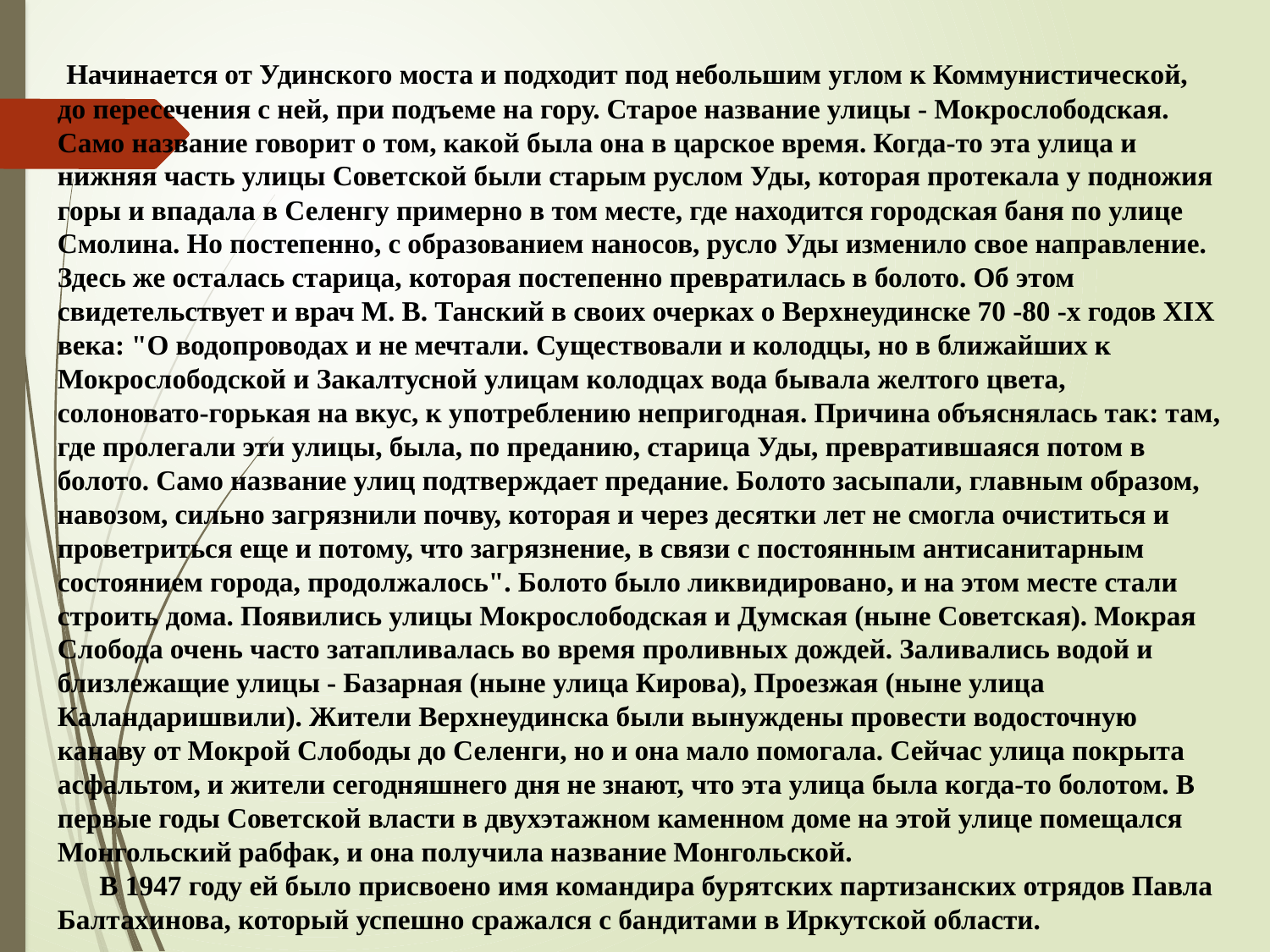

Начинается от Удинского моста и подходит под небольшим углом к Коммунистической, до пересечения с ней, при подъеме на гору. Старое название улицы - Мокрослободская. Само название говорит о том, какой была она в царское время. Когда-то эта улица и нижняя часть улицы Советской были старым руслом Уды, которая протекала у подножия горы и впадала в Селенгу примерно в том месте, где находится городская баня по улице Смолина. Но постепенно, с образованием наносов, русло Уды изменило свое направление. Здесь же осталась старица, которая постепенно превратилась в болото. Об этом свидетельствует и врач М. В. Танский в своих очерках о Верхнеудинске 70 -80 -х годов XIX века: "О водопроводах и не мечтали. Существовали и колодцы, но в ближайших к Мокрослободской и Закалтусной улицам колодцах вода бывала желтого цвета, солоновато-горькая на вкус, к употреблению непригодная. Причина объяснялась так: там, где пролегали эти улицы, была, по преданию, старица Уды, превратившаяся потом в болото. Само название улиц подтверждает предание. Болото засыпали, главным образом, навозом, сильно загрязнили почву, которая и через десятки лет не смогла очиститься и проветриться еще и потому, что загрязнение, в связи с постоянным антисанитарным состоянием города, продолжалось". Болото было ликвидировано, и на этом месте стали строить дома. Появились улицы Мокрослободская и Думская (ныне Советская). Мокрая Слобода очень часто затапливалась во время проливных дождей. Заливались водой и близлежащие улицы - Базарная (ныне улица Кирова), Проезжая (ныне улица Каландаришвили). Жители Верхнеудинска были вынуждены провести водосточную канаву от Мокрой Слободы до Селенги, но и она мало помогала. Сейчас улица покрыта асфальтом, и жители сегодняшнего дня не знают, что эта улица была когда-то болотом. В первые годы Советской власти в двухэтажном каменном доме на этой улице помещался Монгольский рабфак, и она получила название Монгольской.
      В 1947 году ей было присвоено имя командира бурятских партизанских отрядов Павла Балтахинова, который успешно сражался с бандитами в Иркутской области.